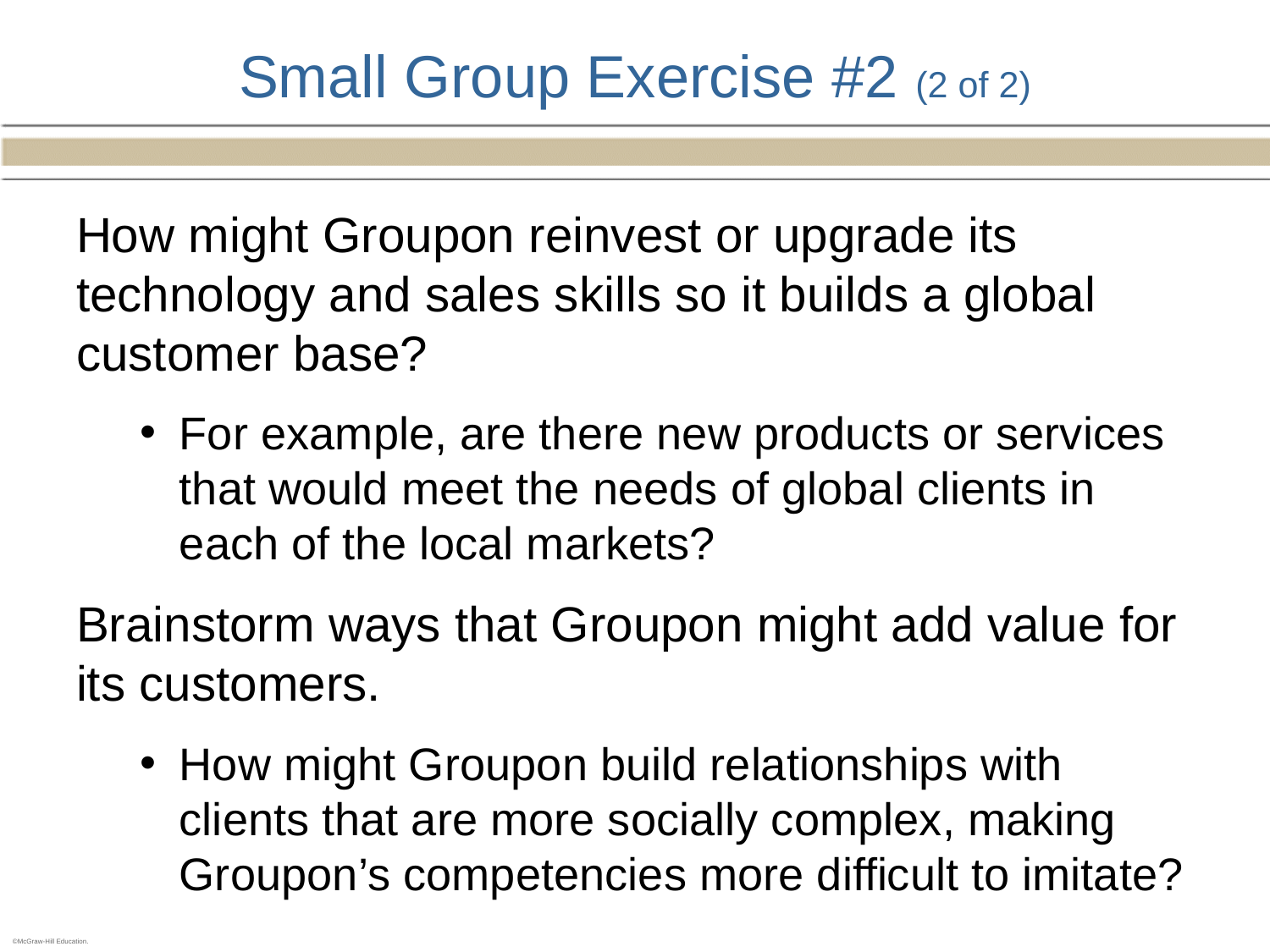

# Small Group Exercise #2 (2 of 2)
How might Groupon reinvest or upgrade its technology and sales skills so it builds a global customer base?
For example, are there new products or services that would meet the needs of global clients in each of the local markets?
Brainstorm ways that Groupon might add value for its customers.
How might Groupon build relationships with clients that are more socially complex, making Groupon’s competencies more difficult to imitate?